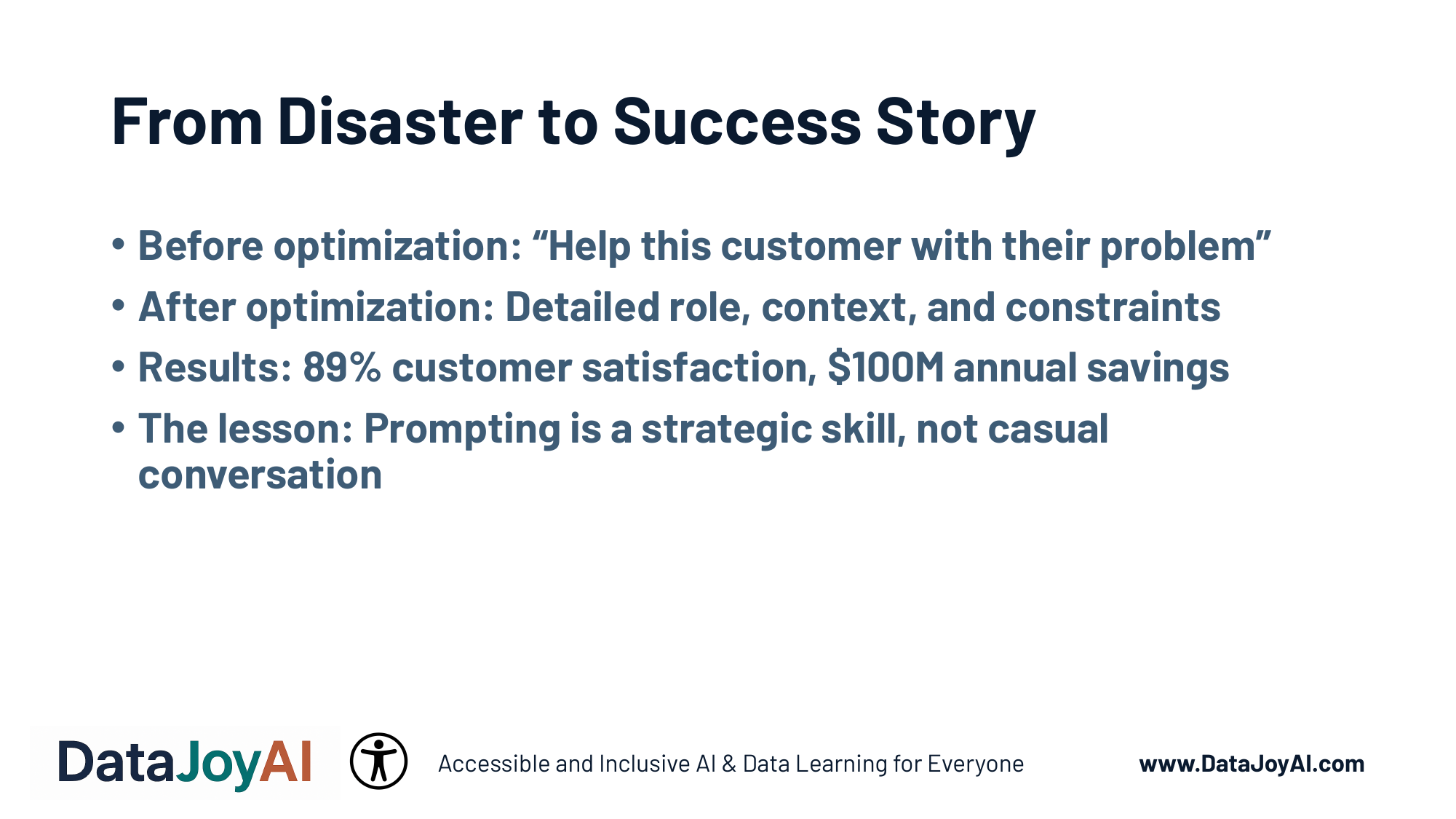

# From Disaster to Success Story
Before optimization: “Help this customer with their problem”
After optimization: Detailed role, context, and constraints
Results: 89% customer satisfaction, $100M annual savings
The lesson: Prompting is a strategic skill, not casual conversation